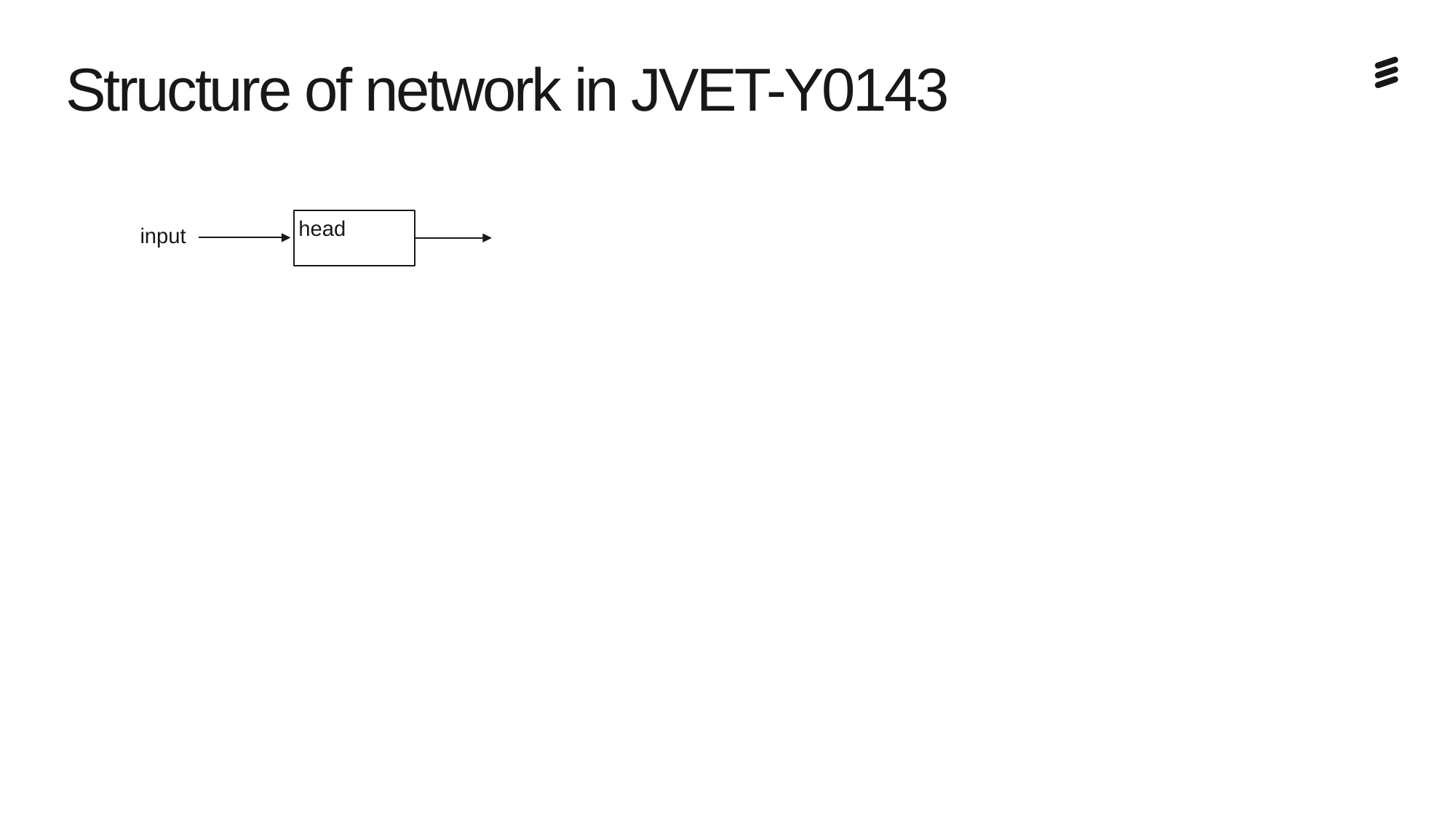

# Structure of network in JVET-Y0143

head
input